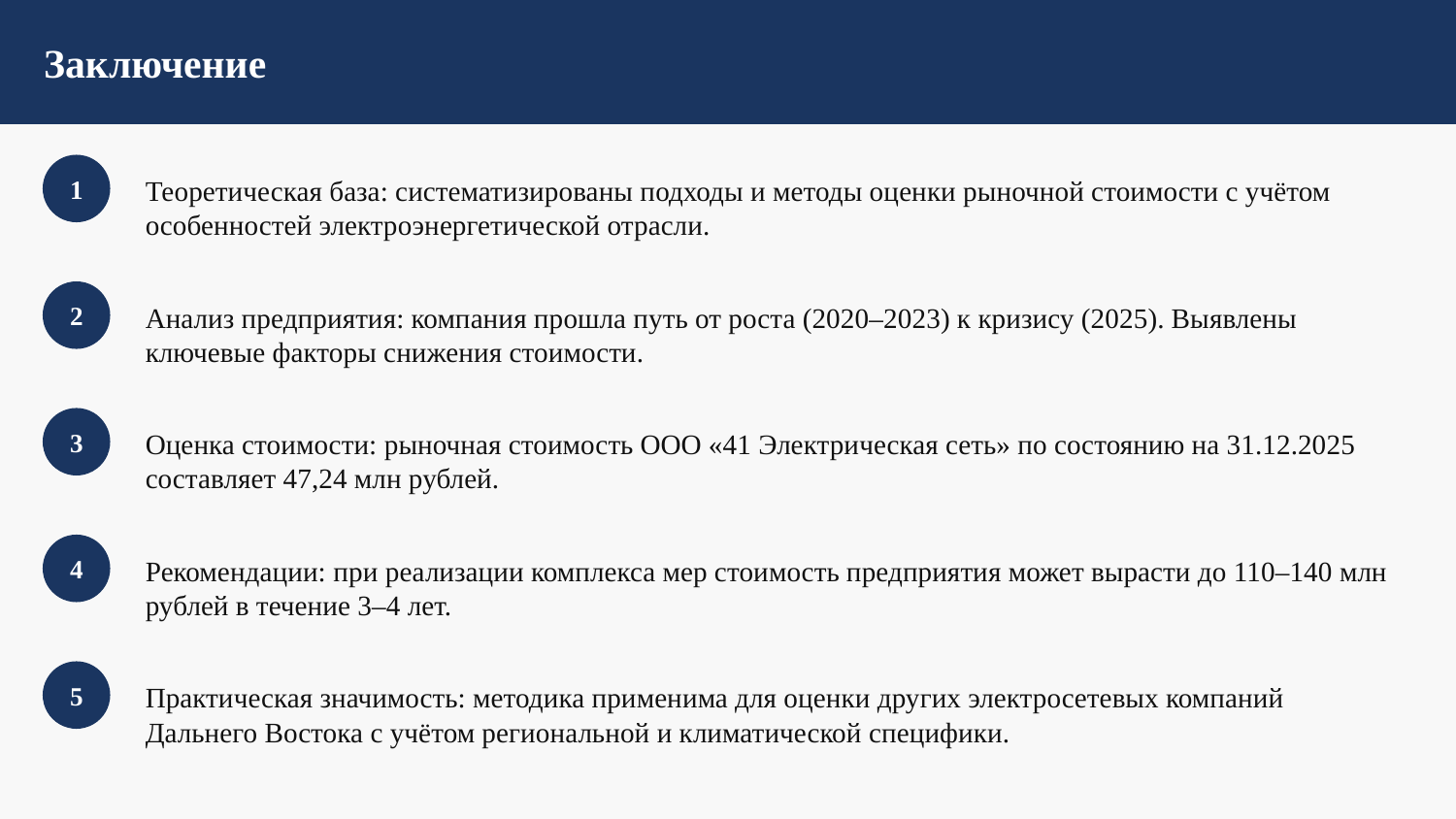

Заключение
Теоретическая база: систематизированы подходы и методы оценки рыночной стоимости с учётом особенностей электроэнергетической отрасли.

1
Анализ предприятия: компания прошла путь от роста (2020–2023) к кризису (2025). Выявлены ключевые факторы снижения стоимости.

2
Оценка стоимости: рыночная стоимость ООО «41 Электрическая сеть» по состоянию на 31.12.2025 составляет 47,24 млн рублей.

3
Рекомендации: при реализации комплекса мер стоимость предприятия может вырасти до 110–140 млн рублей в течение 3–4 лет.

4
Практическая значимость: методика применима для оценки других электросетевых компаний Дальнего Востока с учётом региональной и климатической специфики.

5